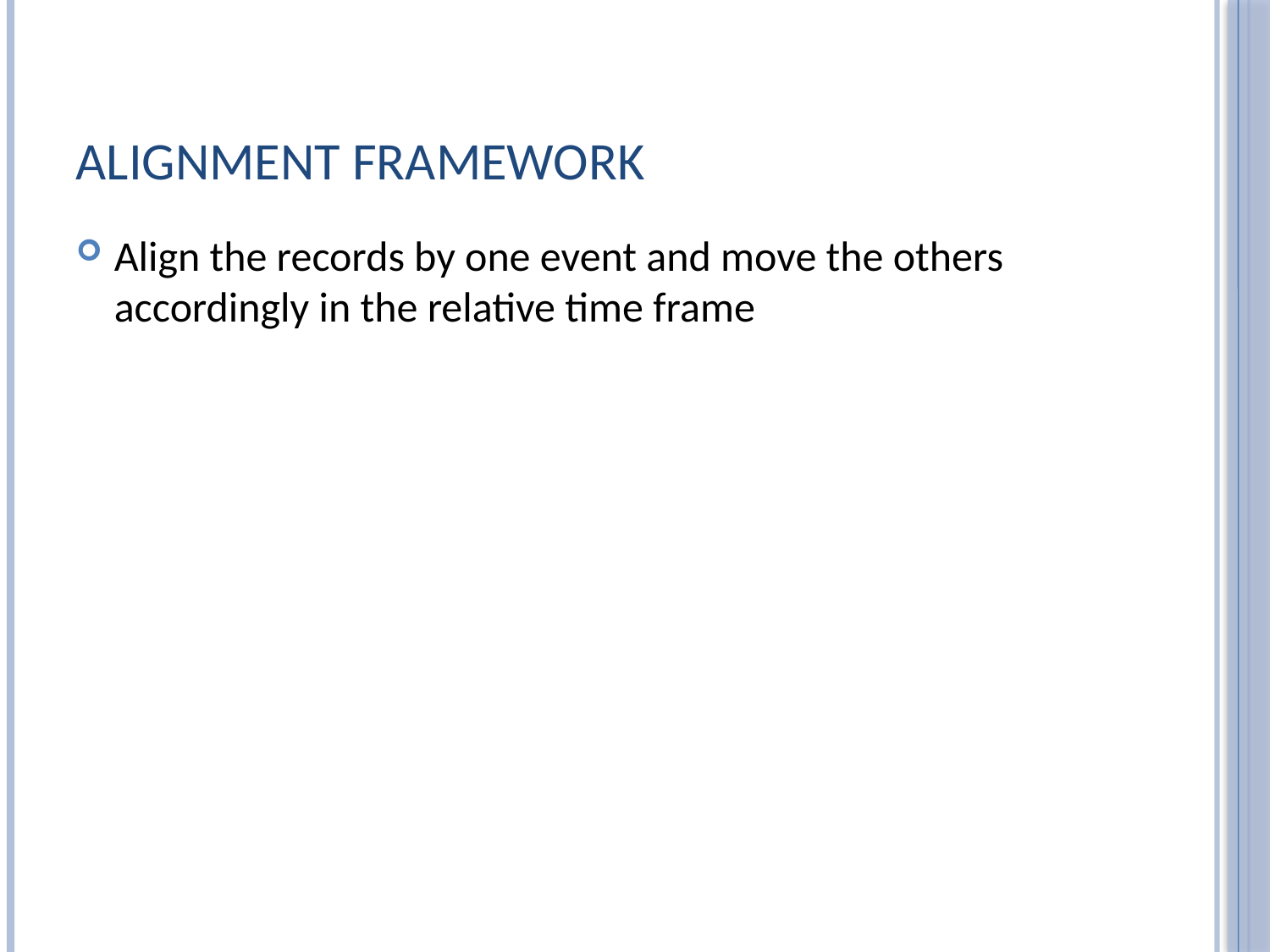

# Alignment Framework
Align the records by one event and move the others accordingly in the relative time frame